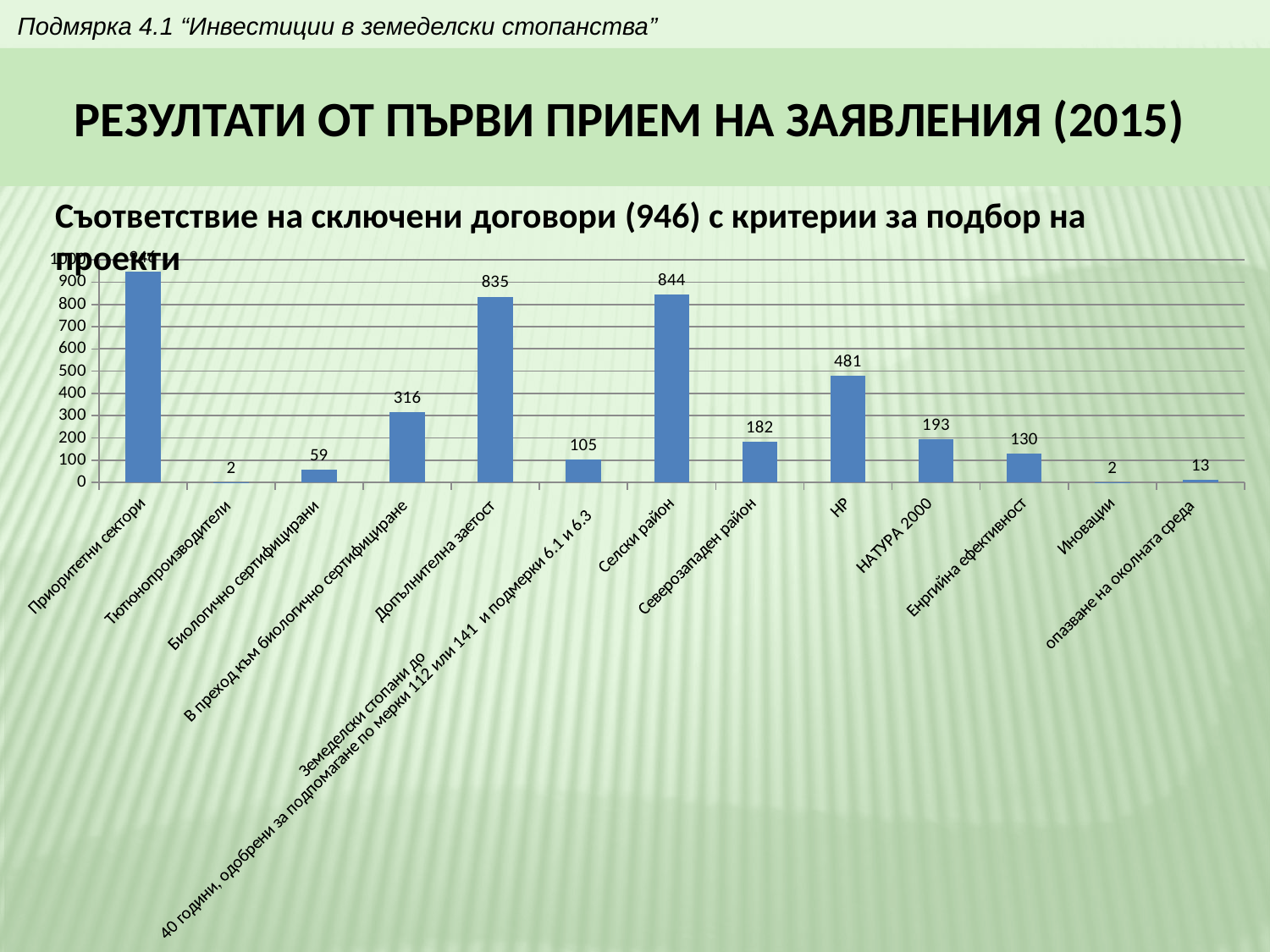

Подмярка 4.1 “Инвестиции в земеделски стопанства”
Резултати от Първи прием на заявления (2015)
Съответствие на сключени договори (946) с критерии за подбор на проекти

### Chart

| Category |  |
|---|---|
| Приоритетни сектори | 946.0 |
| Тютюнопроизводители  | 2.0 |
| Биологично сертифицирани  | 59.0 |
| В преход към биологично сертифициране  | 316.0 |
| Допълнителна заетост  | 835.0 |
| Земеделски стопани до
 40 години, одобрени за подпомагане по мерки 112 или 141  и подмерки 6.1 и 6.3 | 105.0 |
| Селски район | 844.0 |
| Северозападен район
 | 182.0 |
| НР | 481.0 |
| НАТУРА 2000
 | 193.0 |
| Енргийна ефективност | 130.0 |
| Иновации | 2.0 |
| опазване на околната среда
 | 13.0 |